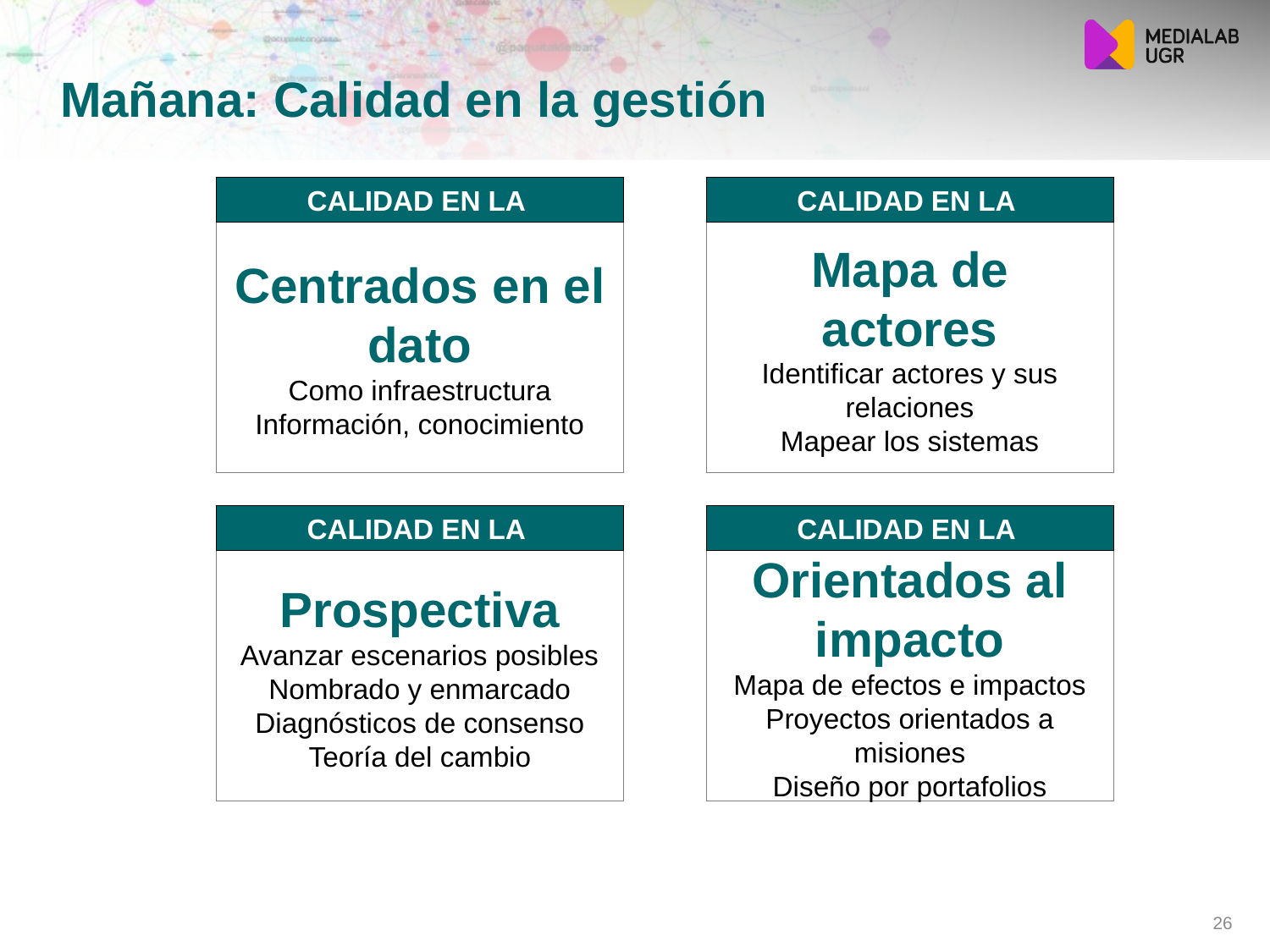

# Mañana: Calidad en la gestión
Calidad en la
Centrados en el dato
Como infraestructura
Información, conocimiento
Calidad en la
Mapa de actores
Identificar actores y sus relaciones
Mapear los sistemas
Calidad en la
Prospectiva
Avanzar escenarios posibles
Nombrado y enmarcado
Diagnósticos de consenso
Teoría del cambio
Calidad en la
Orientados al impacto
Mapa de efectos e impactos
Proyectos orientados a misiones
Diseño por portafolios